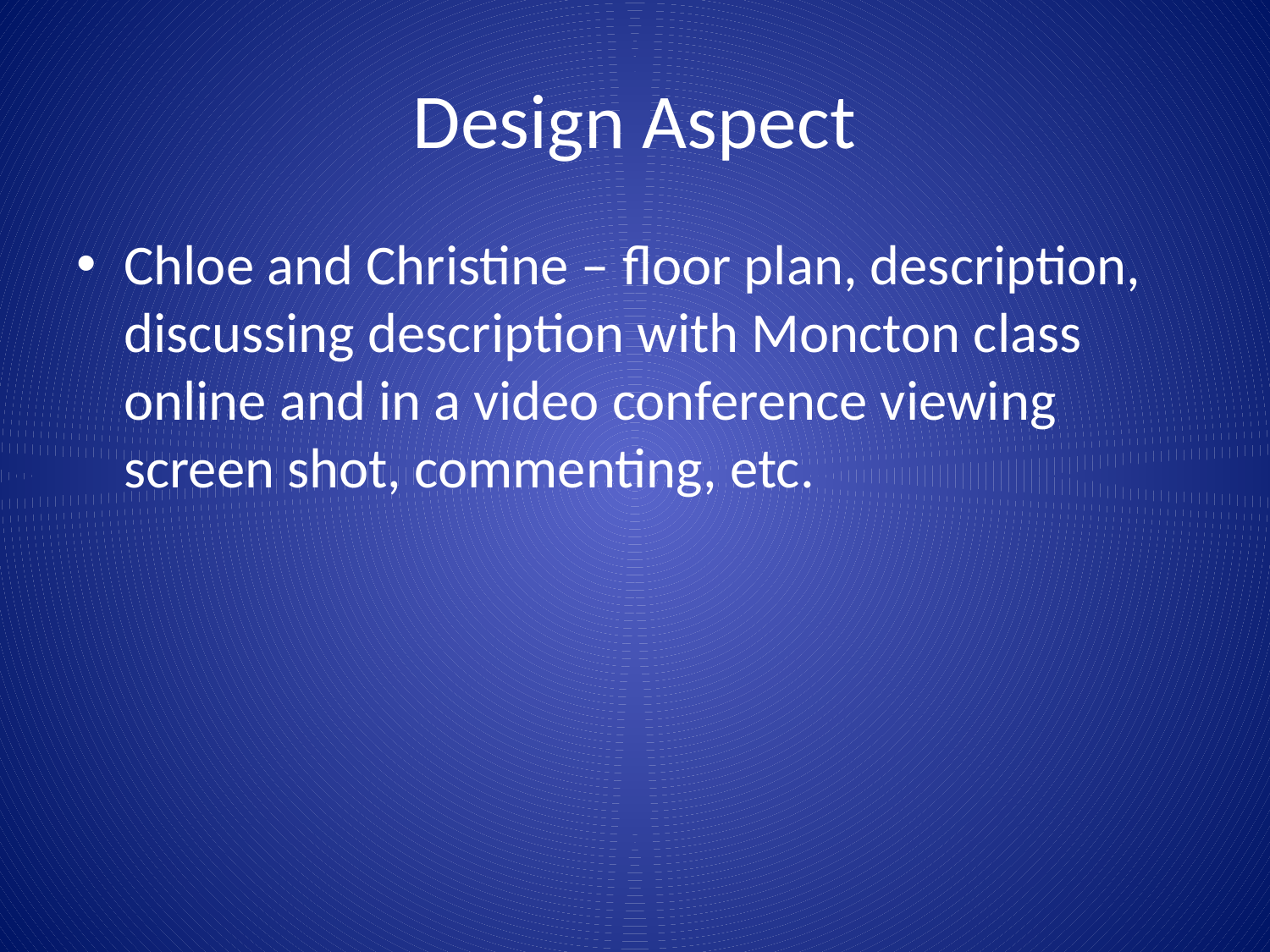

# Design Aspect
Chloe and Christine – floor plan, description, discussing description with Moncton class online and in a video conference viewing screen shot, commenting, etc.